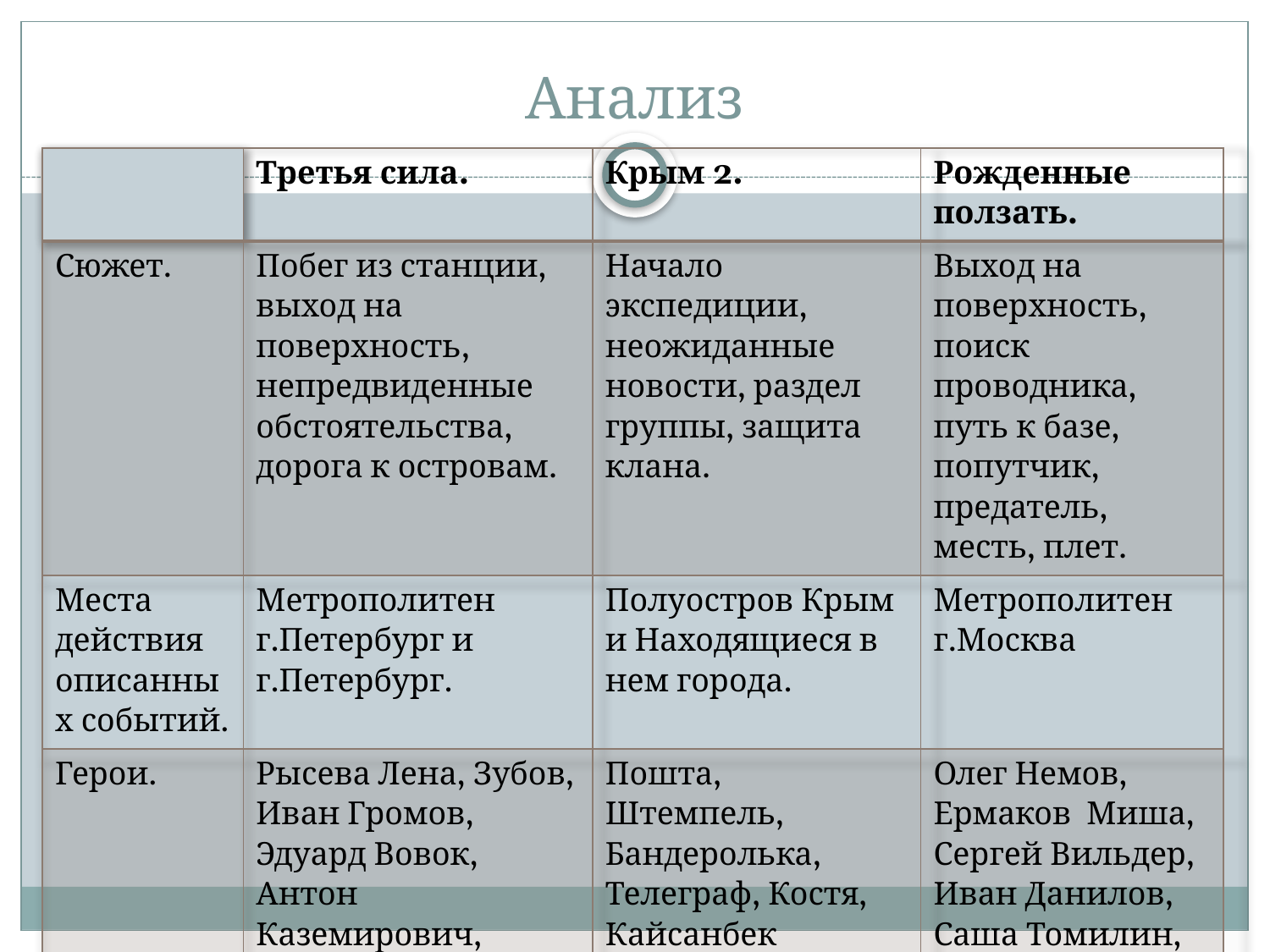

# Анализ
|  | Третья сила. | Крым 2. | Рожденные ползать. |
| --- | --- | --- | --- |
| Сюжет. | Побег из станции, выход на поверхность, непредвиденные обстоятельства, дорога к островам. | Начало экспедиции, неожиданные новости, раздел группы, защита клана. | Выход на поверхность, поиск проводника, путь к базе, попутчик, предатель, месть, плет. |
| Места действия описанных событий. | Метрополитен г.Петербург и г.Петербург. | Полуостров Крым и Находящиеся в нем города. | Метрополитен г.Москва |
| Герои. | Рысева Лена, Зубов, Иван Громов, Эдуард Вовок, Антон Каземирович, Святослав Рысев, и.т.д. | Пошта, Штемпель, Бандеролька, Телеграф, Костя, Кайсанбек Асланович. | Олег Немов, Ермаков Миша, Сергей Вильдер, Иван Данилов, Саша Томилин, Колька, Игорь Владимирович. |